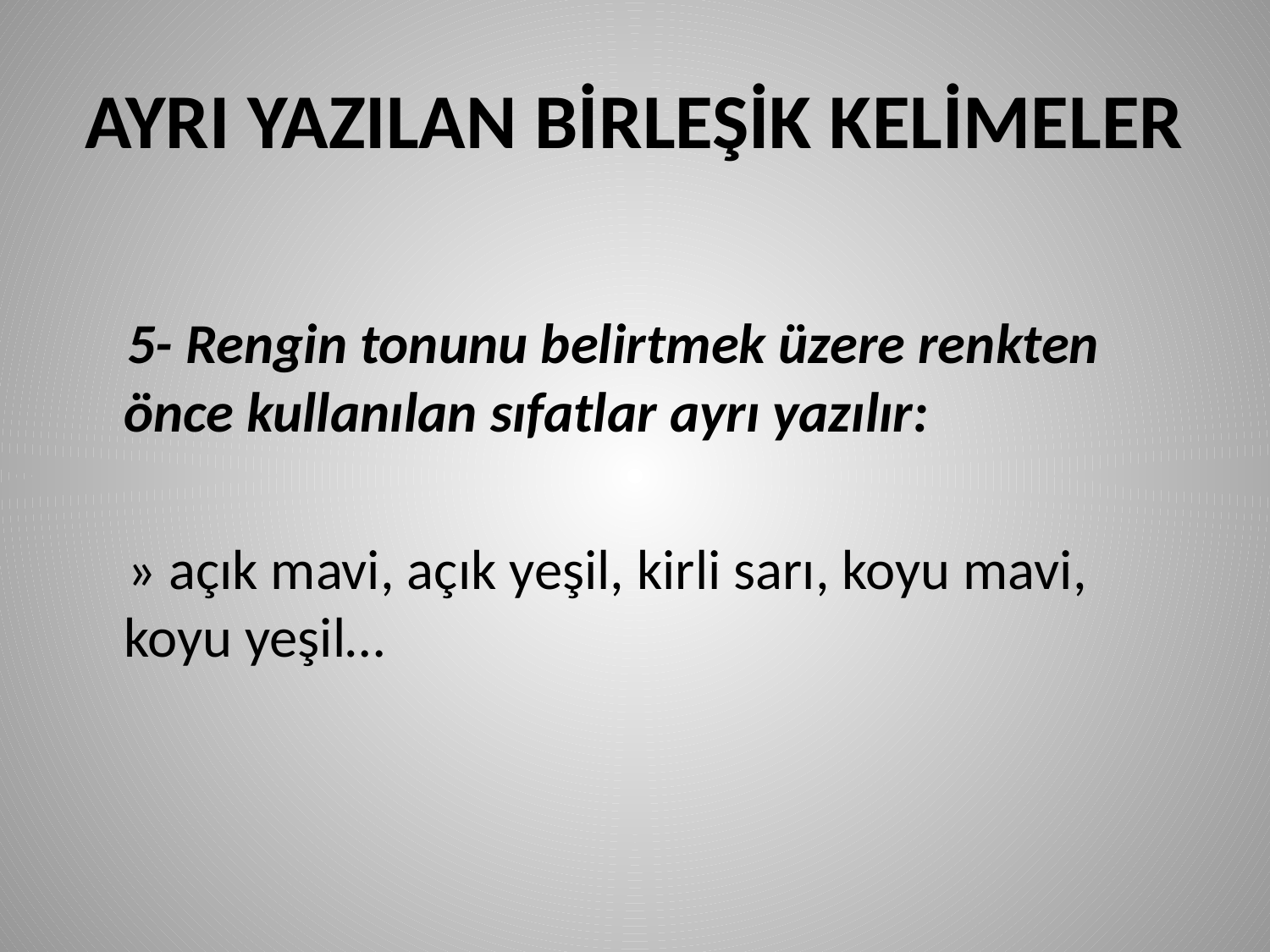

# AYRI YAZILAN BİRLEŞİK KELİMELER

    5- Rengin tonunu belirtmek üzere renkten önce kullanılan sıfatlar ayrı yazılır:

    » açık mavi, açık yeşil, kirli sarı, koyu mavi, koyu yeşil…